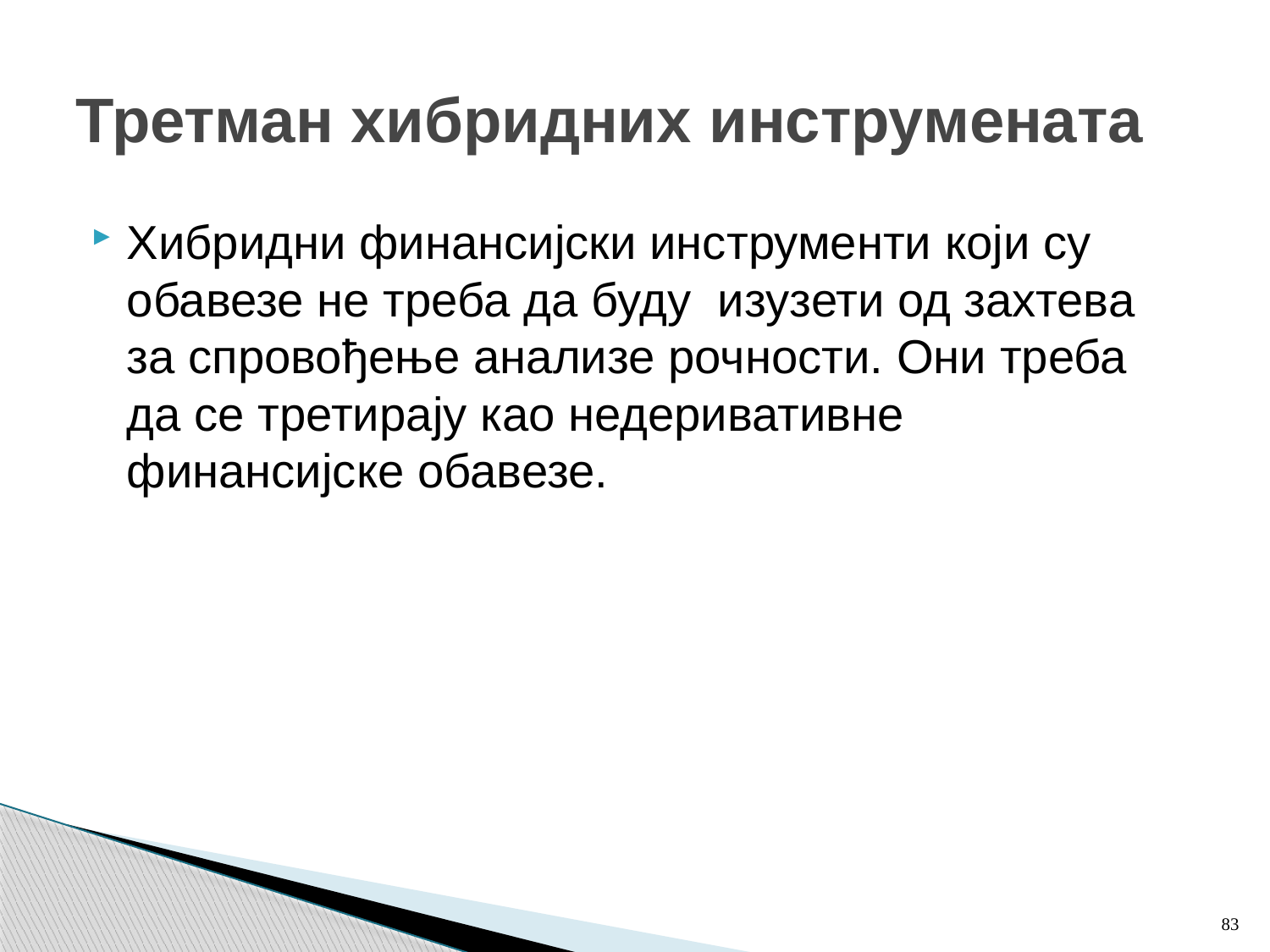

# Третман хибридних инструмената
Хибридни финансијски инструменти који су обавезе не треба да буду  изузети од захтева за спровођење анализе рочности. Они треба да се третирају као недеривативне финансијске обавезе.
83